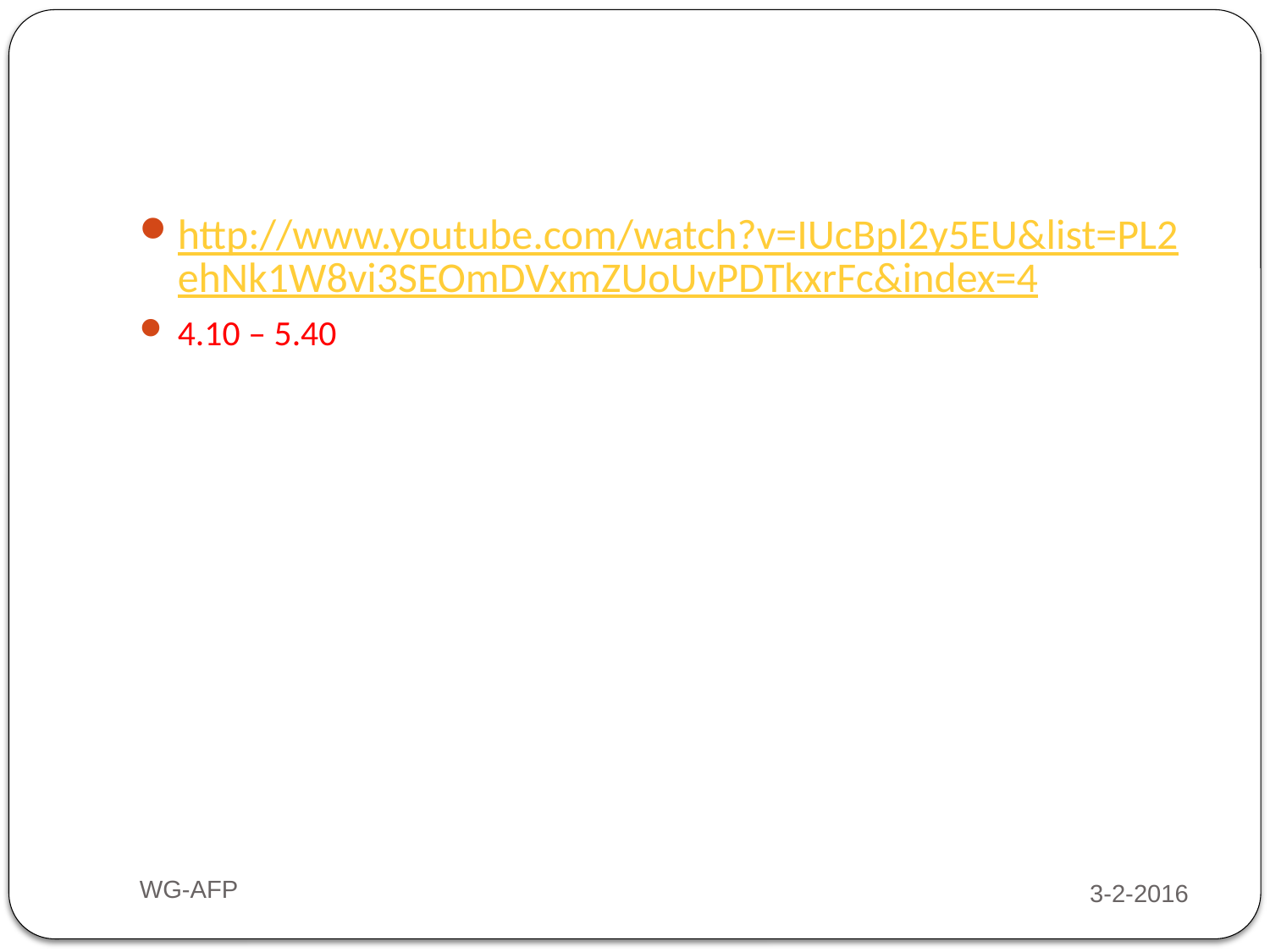

#
http://www.youtube.com/watch?v=IUcBpl2y5EU&list=PL2ehNk1W8vi3SEOmDVxmZUoUvPDTkxrFc&index=4
4.10 – 5.40
WG-AFP
3-2-2016